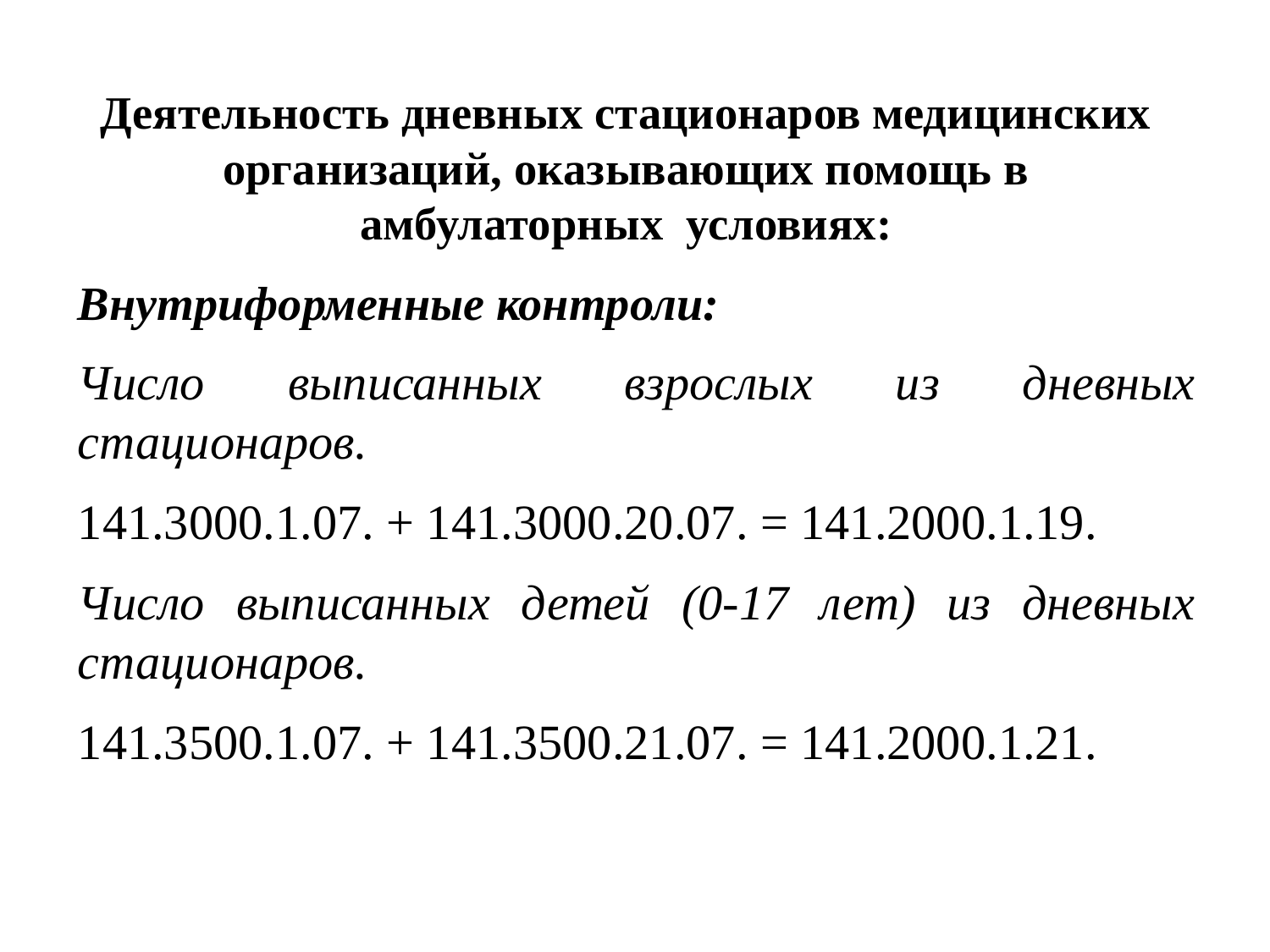

# Деятельность дневных стационаров медицинских организаций, оказывающих помощь в амбулаторных  условиях:
Внутриформенные контроли:
Число выписанных взрослых из дневных стационаров.
141.3000.1.07. + 141.3000.20.07. = 141.2000.1.19.
Число выписанных детей (0-17 лет) из дневных стационаров.
141.3500.1.07. + 141.3500.21.07. = 141.2000.1.21.